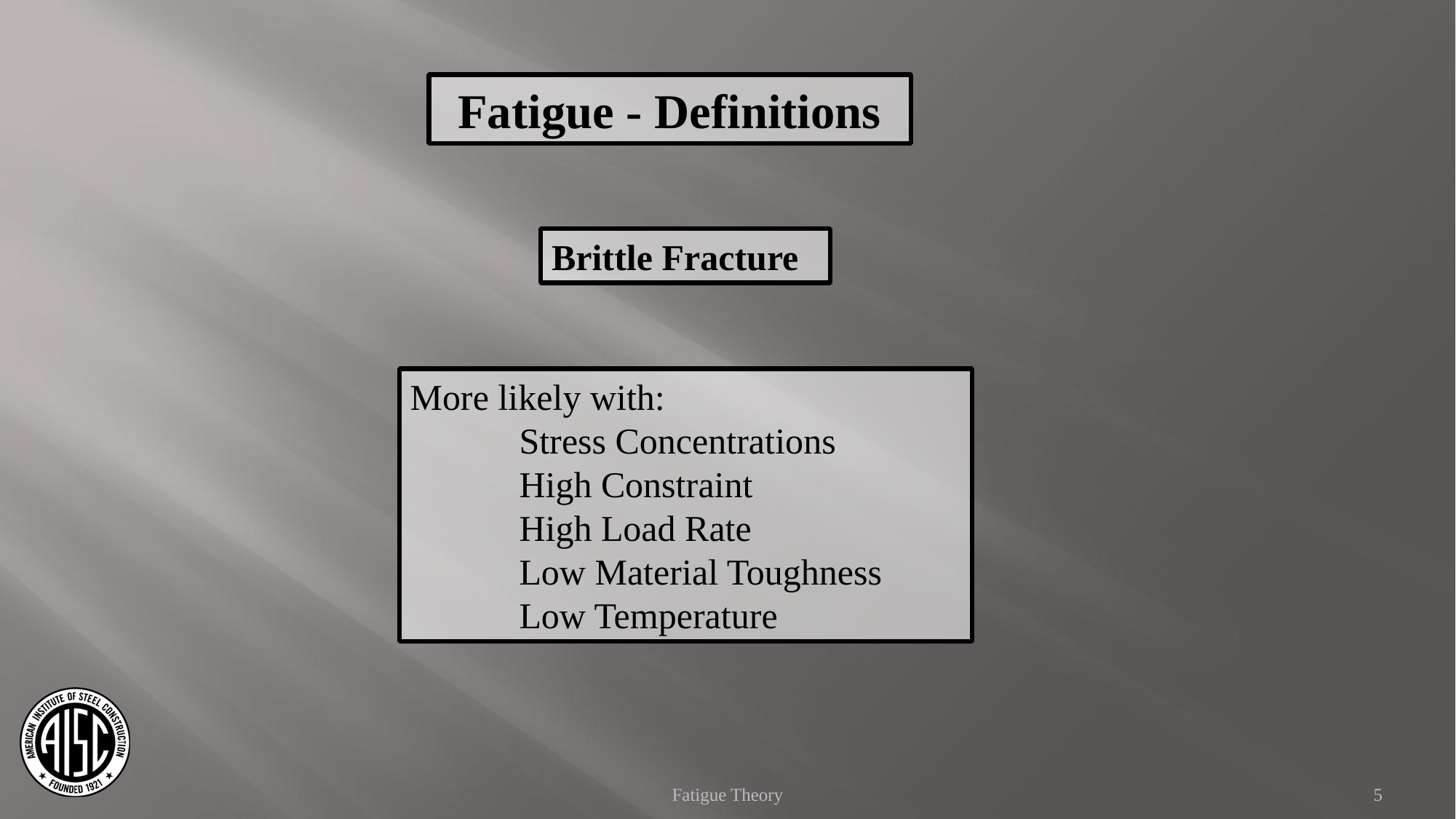

Fatigue - Definitions
Brittle Fracture
More likely with:
	Stress Concentrations
	High Constraint
	High Load Rate
	Low Material Toughness
	Low Temperature
Fatigue Theory
5